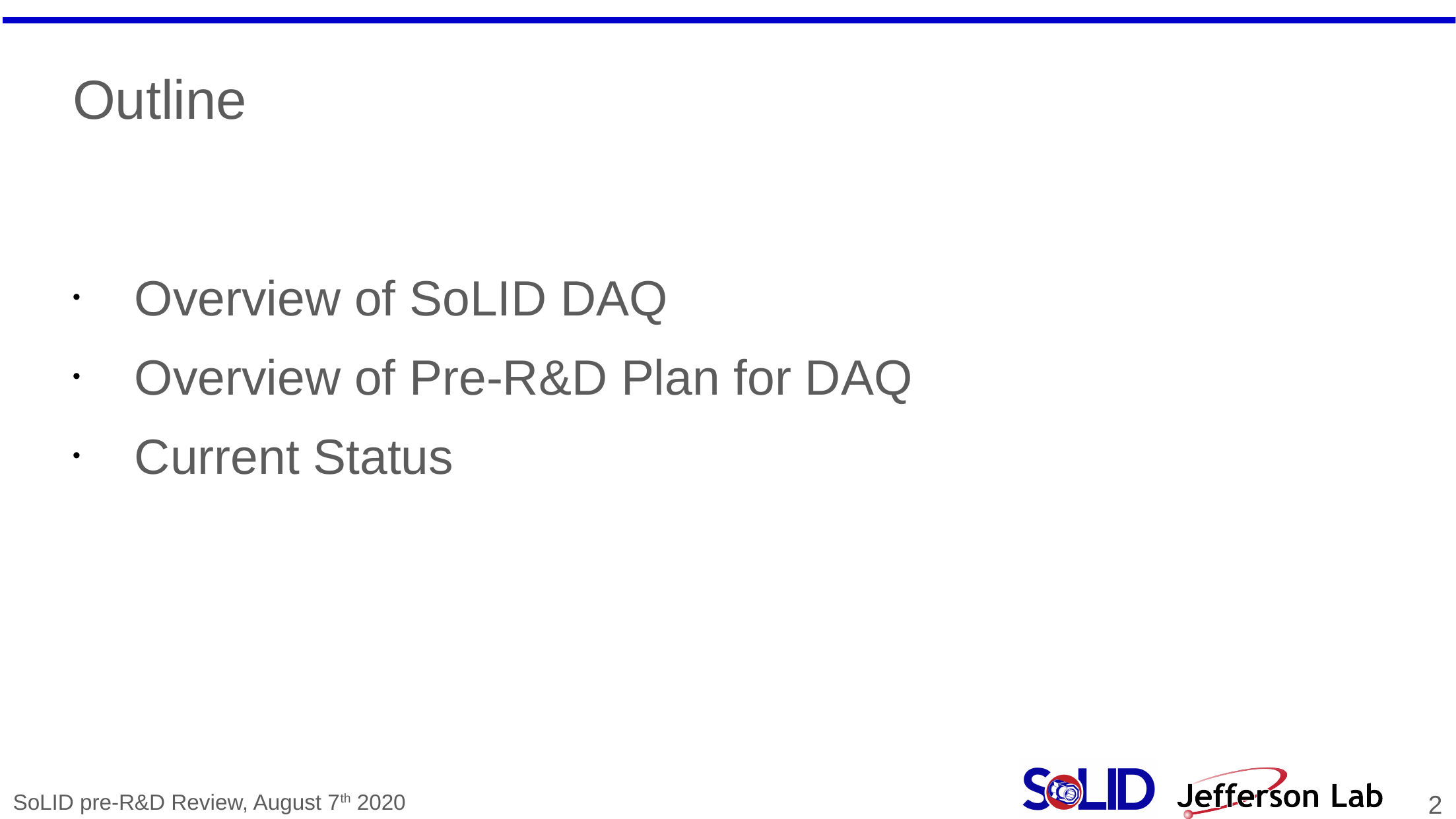

# Outline
Overview of SoLID DAQ
Overview of Pre-R&D Plan for DAQ
Current Status